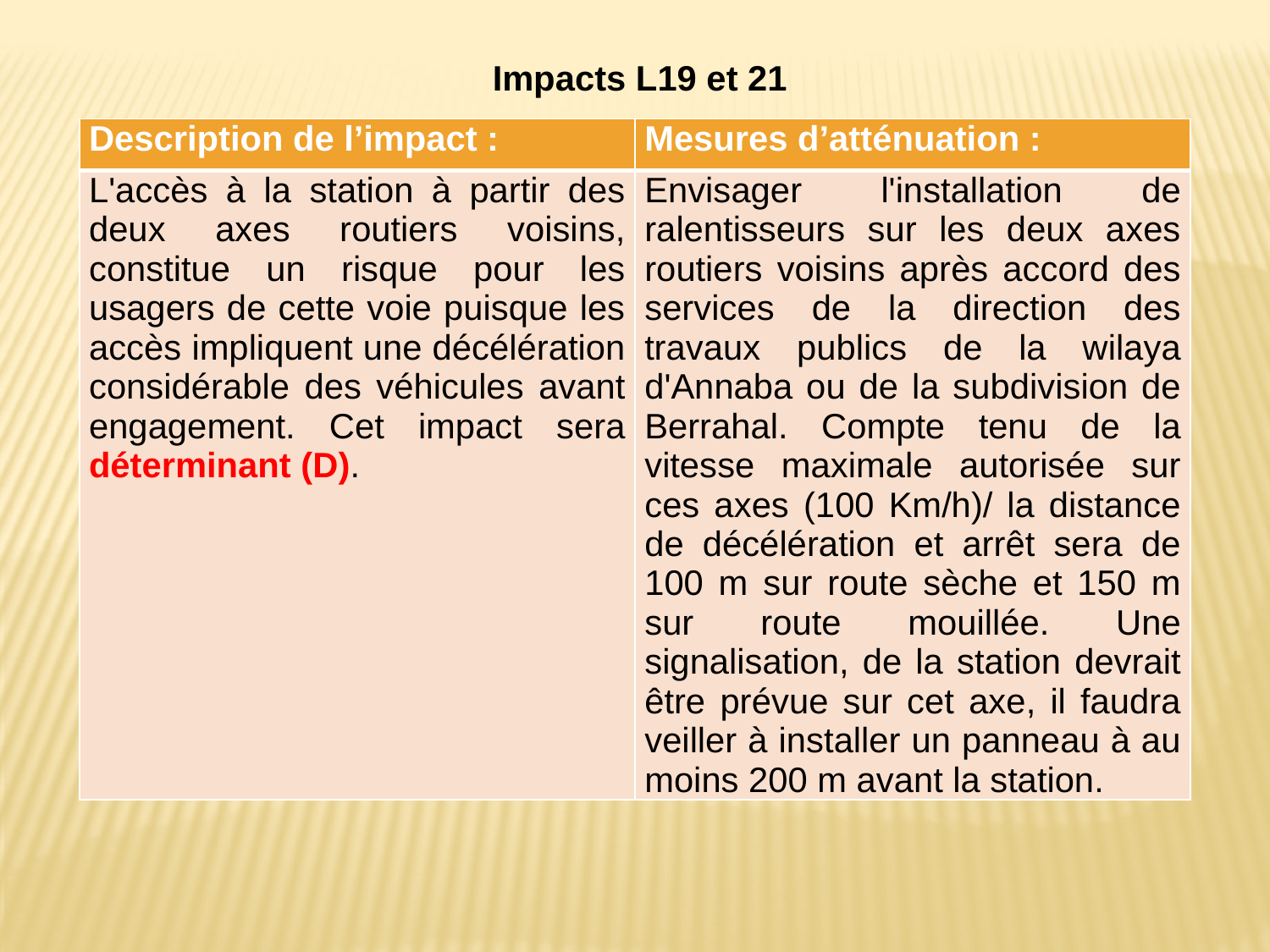

Impacts L19 et 21

| Description de l’impact : | Mesures d’atténuation : |
| --- | --- |
| L'accès à la station à partir des deux axes routiers voisins, constitue un risque pour les usagers de cette voie puisque les accès impliquent une décélération considérable des véhicules avant engagement. Cet impact sera déterminant (D). | Envisager l'installation de ralentisseurs sur les deux axes routiers voisins après accord des services de la direction des travaux publics de la wilaya d'Annaba ou de la subdivision de Berrahal. Compte tenu de la vitesse maximale autorisée sur ces axes (100 Km/h)/ la distance de décélération et arrêt sera de 100 m sur route sèche et 150 m sur route mouillée. Une signalisation, de la station devrait être prévue sur cet axe, il faudra veiller à installer un panneau à au moins 200 m avant la station. |